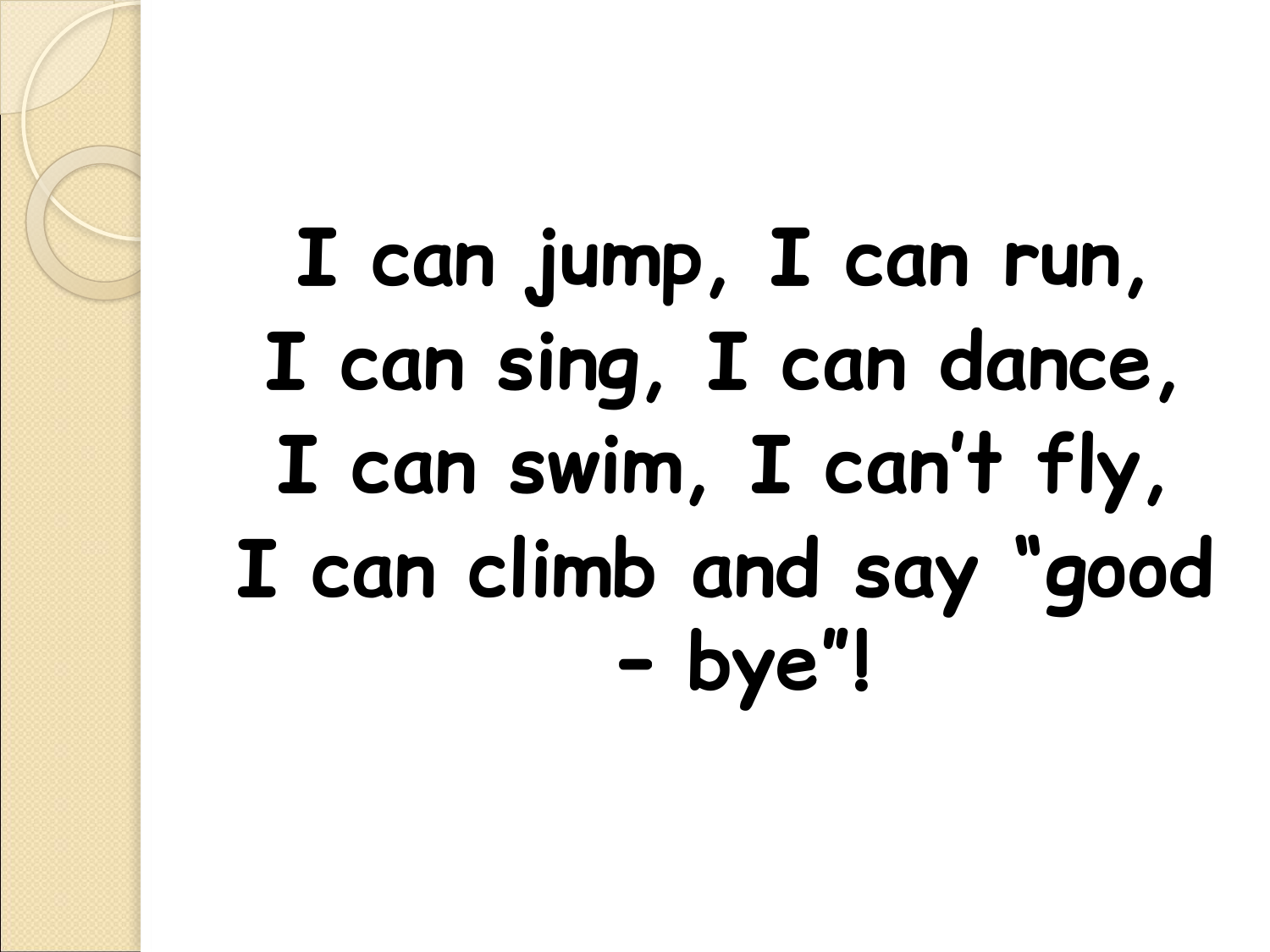

#
I can jump, I can run,
I can sing, I can dance,
I can swim, I can’t fly,
I can climb and say “good – bye”!